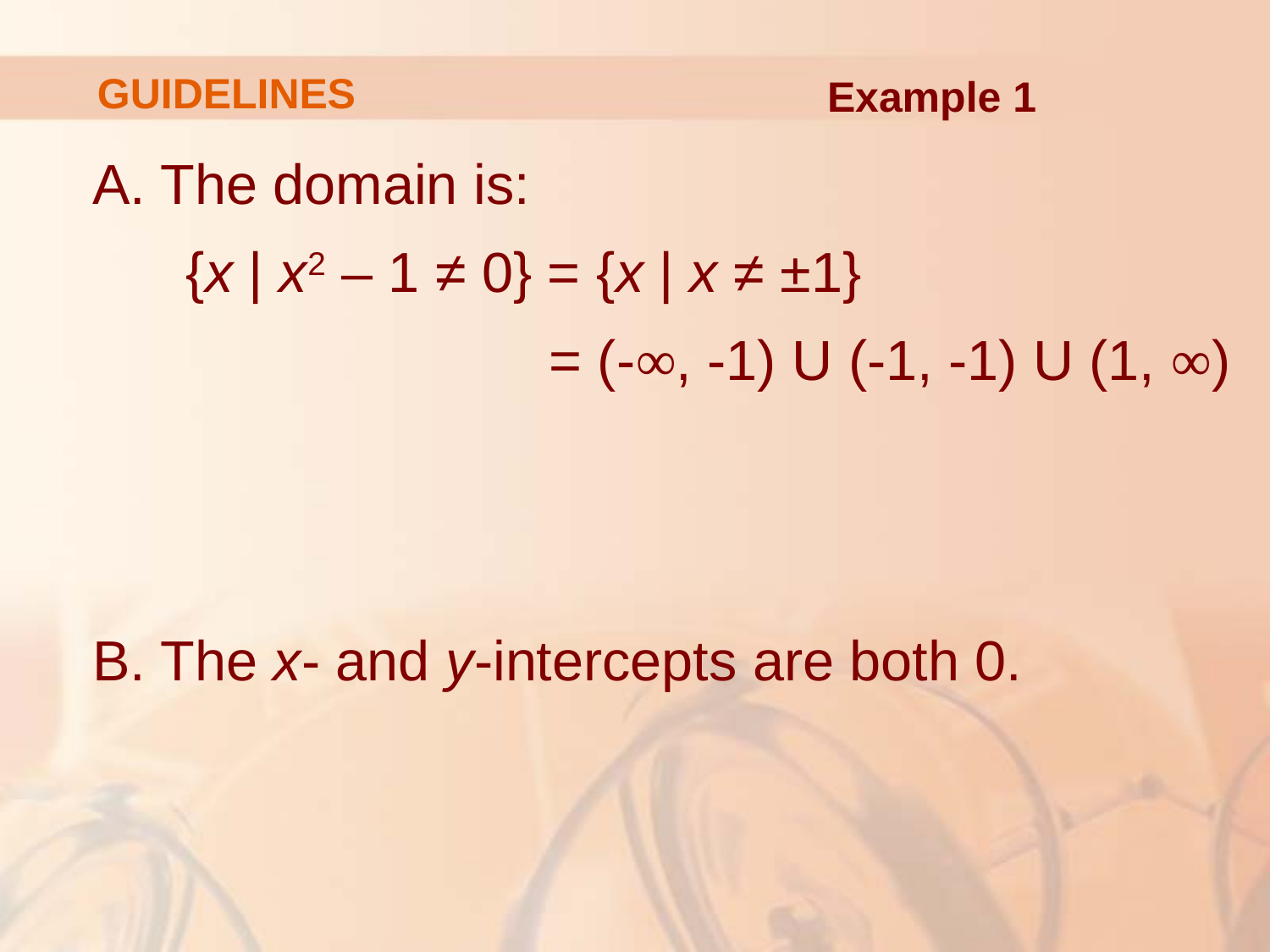

# GUIDELINES
Example 1
A. The domain is:
      {x | x2 – 1 ≠ 0} = {x | x ≠ ±1}
		             = (-∞, -1) U (-1, -1) U (1, ∞)

B. The x- and y-intercepts are both 0.